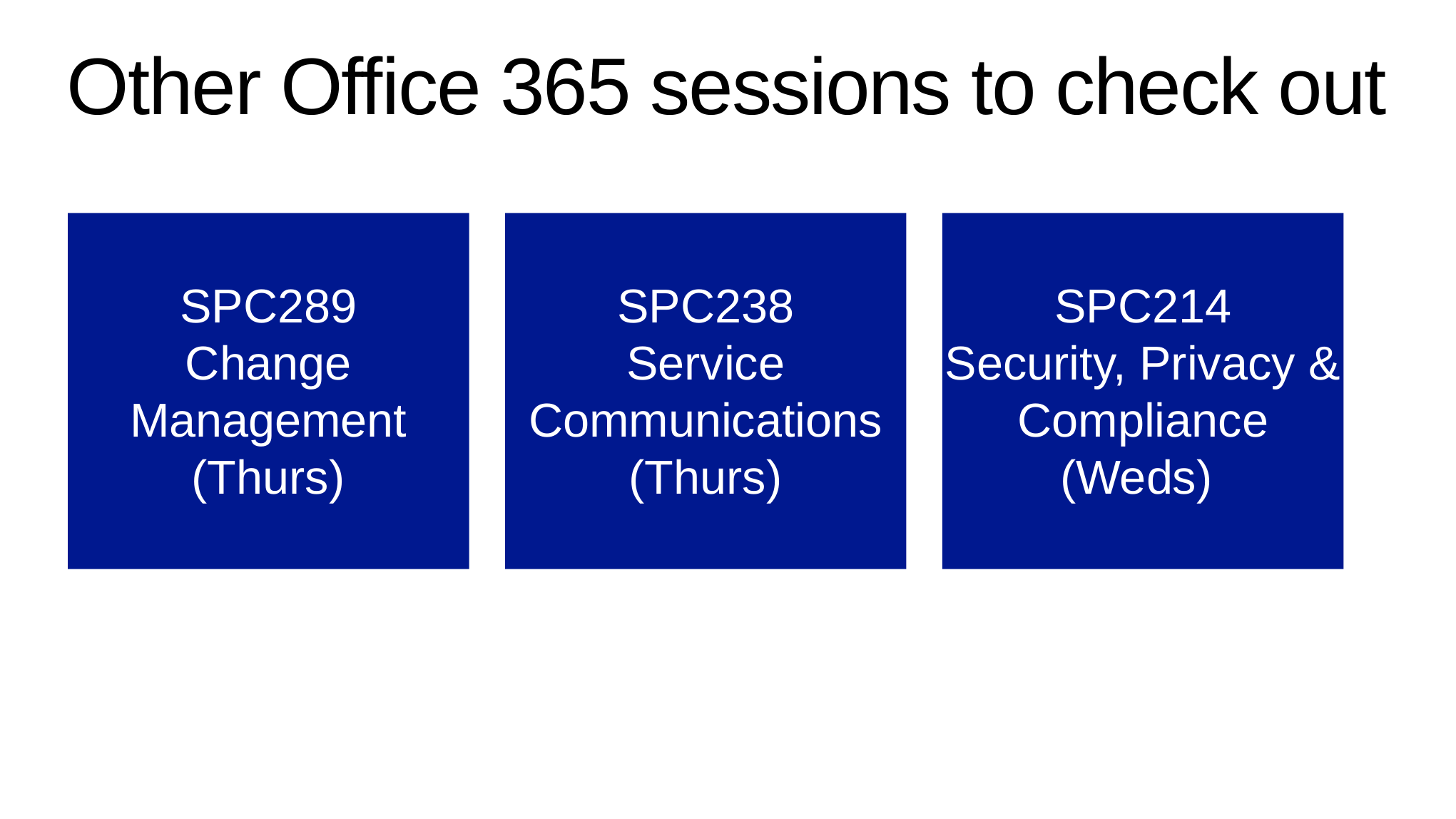

# Other Office 365 sessions to check out

SPC289
Change Management (Thurs)

SPC238
Service Communications (Thurs)

SPC214
Security, Privacy & Compliance (Weds)